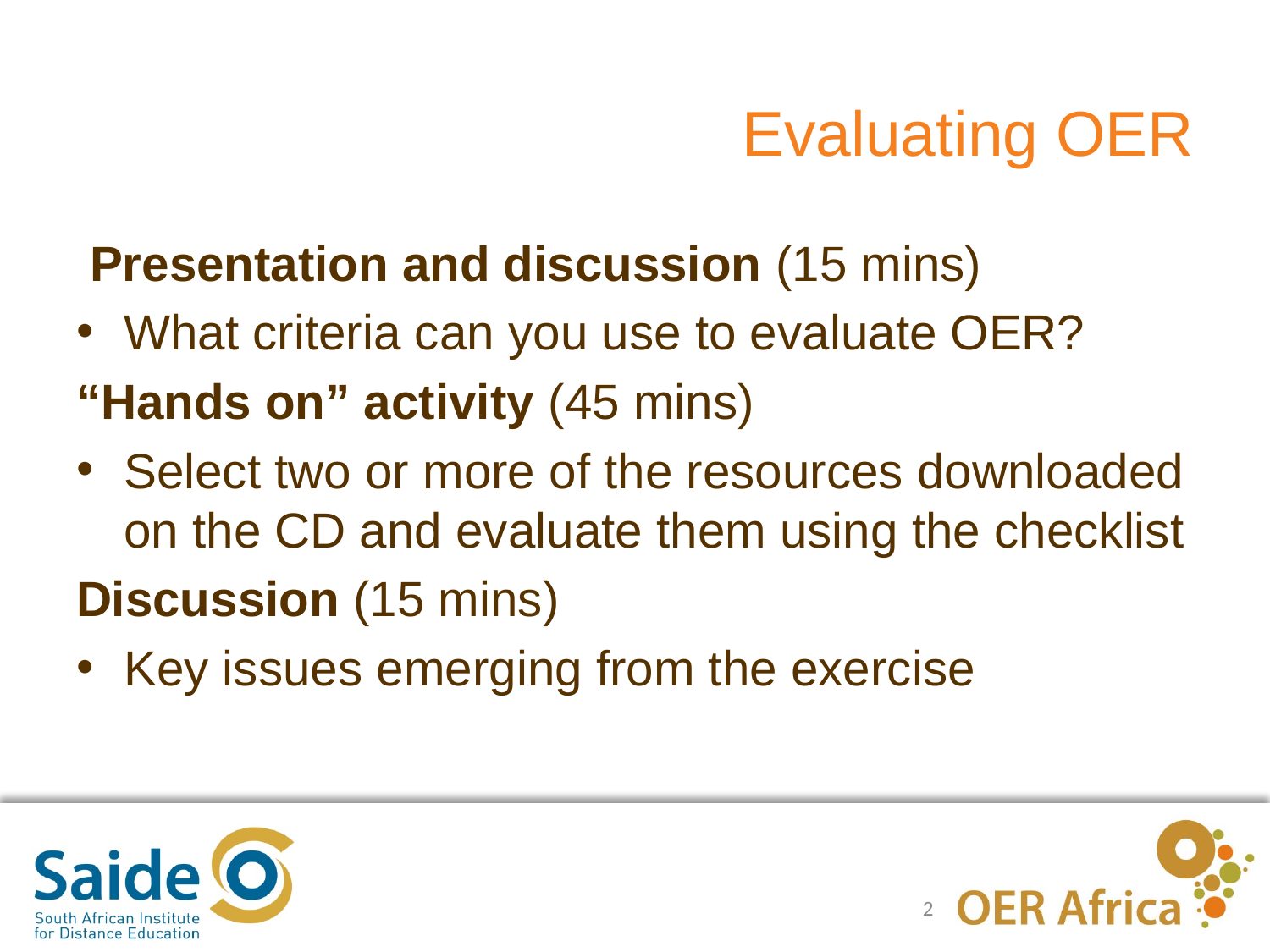

# Evaluating OER
 Presentation and discussion (15 mins)
What criteria can you use to evaluate OER?
“Hands on” activity (45 mins)
Select two or more of the resources downloaded on the CD and evaluate them using the checklist
Discussion (15 mins)
Key issues emerging from the exercise
2